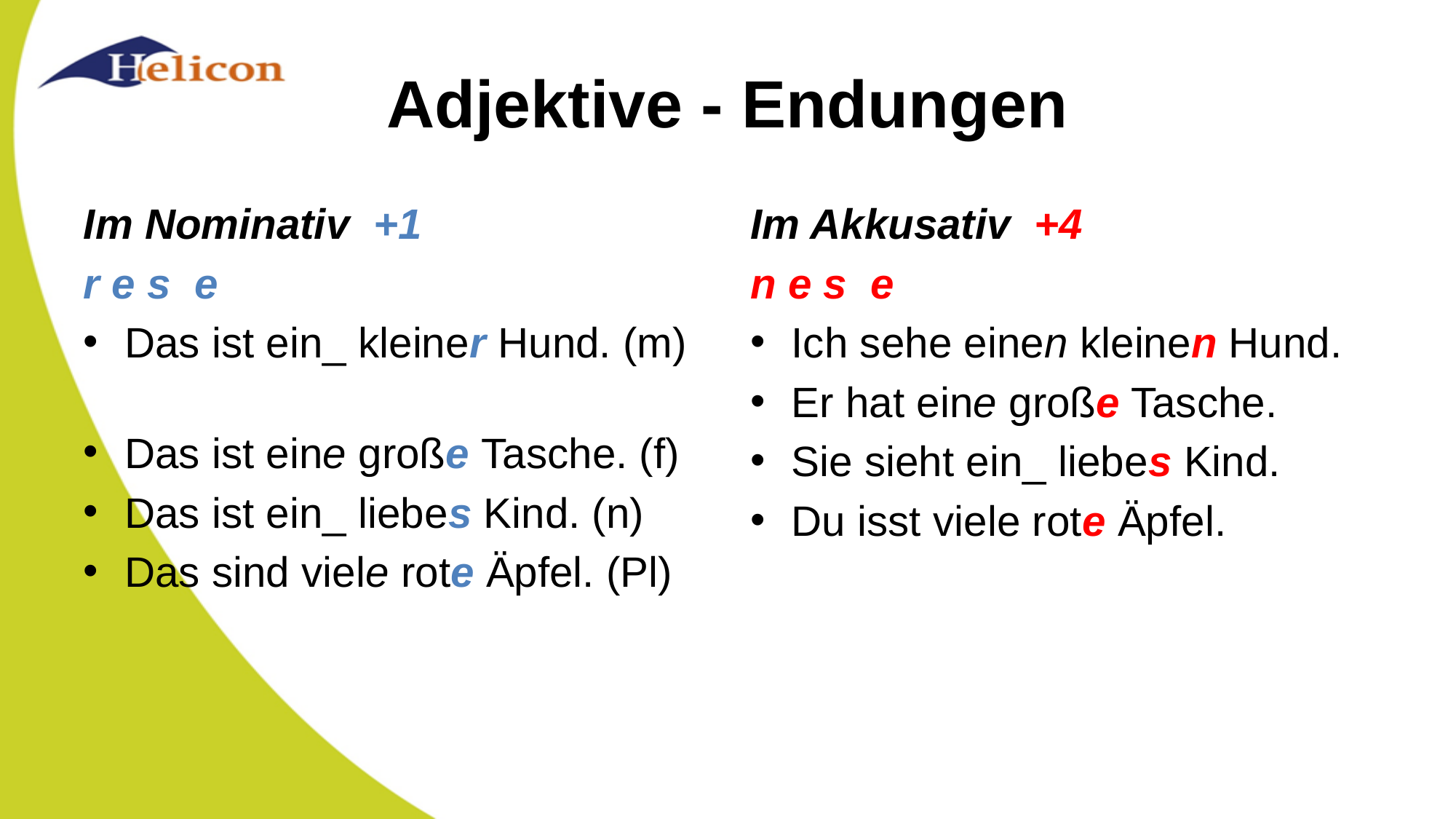

# Adjektive - Endungen
Im Nominativ  +1
r e s  e
Das ist ein_ kleiner Hund. (m)
Das ist eine große Tasche. (f)
Das ist ein_ liebes Kind. (n)
Das sind viele rote Äpfel. (Pl)
Im Akkusativ  +4
n e s  e
Ich sehe einen kleinen Hund.
Er hat eine große Tasche.
Sie sieht ein_ liebes Kind.
Du isst viele rote Äpfel.